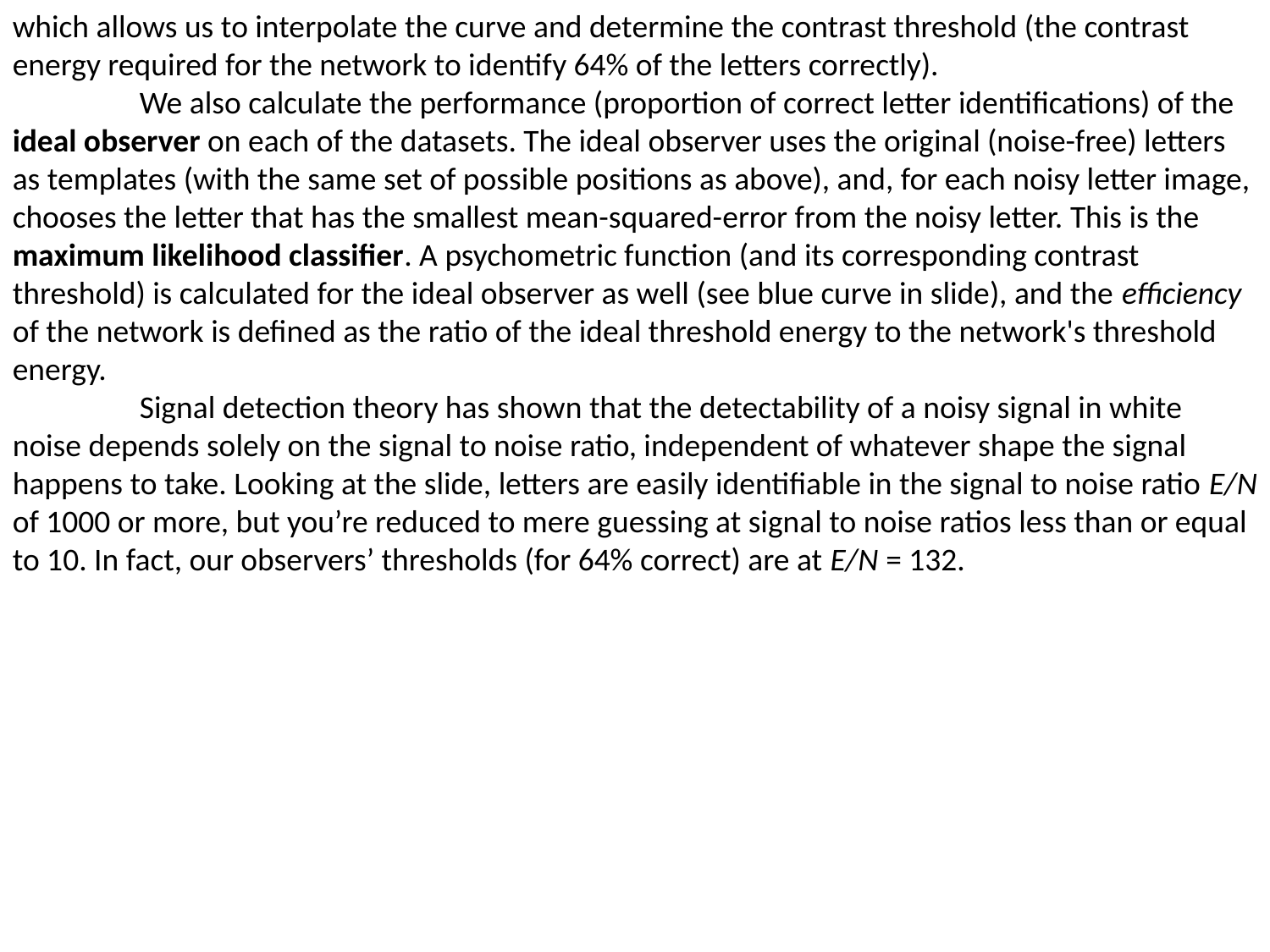

which allows us to interpolate the curve and determine the contrast threshold (the contrast energy required for the network to identify 64% of the letters correctly).
	We also calculate the performance (proportion of correct letter identifications) of the ideal observer on each of the datasets. The ideal observer uses the original (noise-free) letters as templates (with the same set of possible positions as above), and, for each noisy letter image, chooses the letter that has the smallest mean-squared-error from the noisy letter. This is the maximum likelihood classifier. A psychometric function (and its corresponding contrast threshold) is calculated for the ideal observer as well (see blue curve in slide), and the efficiency of the network is defined as the ratio of the ideal threshold energy to the network's threshold energy.
	Signal detection theory has shown that the detectability of a noisy signal in white noise depends solely on the signal to noise ratio, independent of whatever shape the signal happens to take. Looking at the slide, letters are easily identifiable in the signal to noise ratio E/N of 1000 or more, but you’re reduced to mere guessing at signal to noise ratios less than or equal to 10. In fact, our observers’ thresholds (for 64% correct) are at E/N = 132.